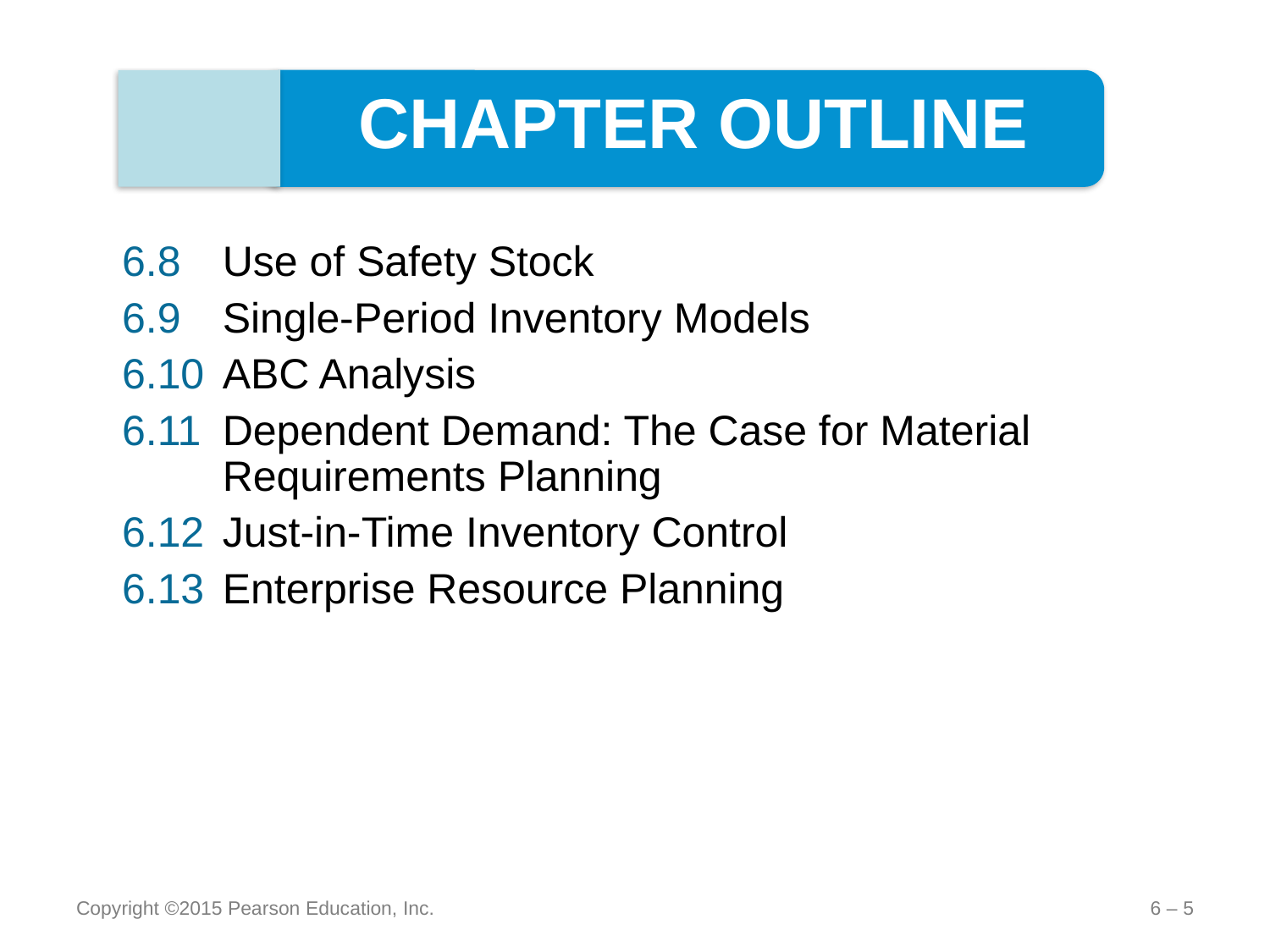

CHAPTER OUTLINE
6.8	Use of Safety Stock
6.9	Single-Period Inventory Models
6.10	ABC Analysis
6.11	Dependent Demand: The Case for Material Requirements Planning
6.12	Just-in-Time Inventory Control
6.13	Enterprise Resource Planning
Copyright ©2015 Pearson Education, Inc.
6 – 5